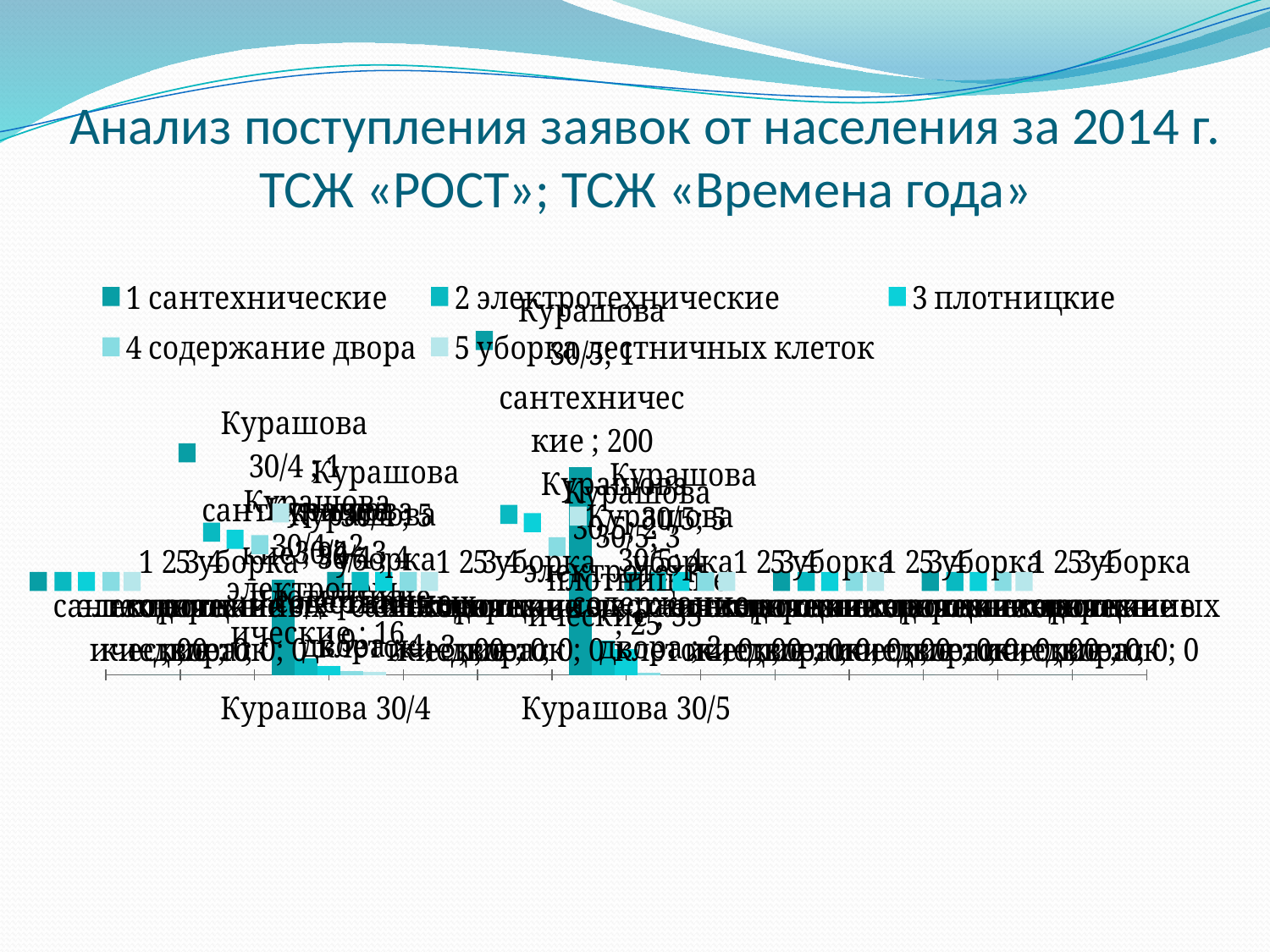

# Анализ поступления заявок от населения за 2014 г. ТСЖ «РОСТ»; ТСЖ «Времена года»

### Chart

| Category | 1 сантехнические  | 2 электротехнические  | 3 плотницкие  | 4 содержание двора  | 5 уборка лестничных клеток  |
|---|---|---|---|---|---|
|  | None | None | None | None | None |
| Курашова 30/4  | 92.0 | 16.0 | 9.0 | 4.0 | 3.0 |
|  | None | None | None | None | None |
| Курашова 30/5 | 200.0 | 33.0 | 25.0 | 2.0 | 0.0 |